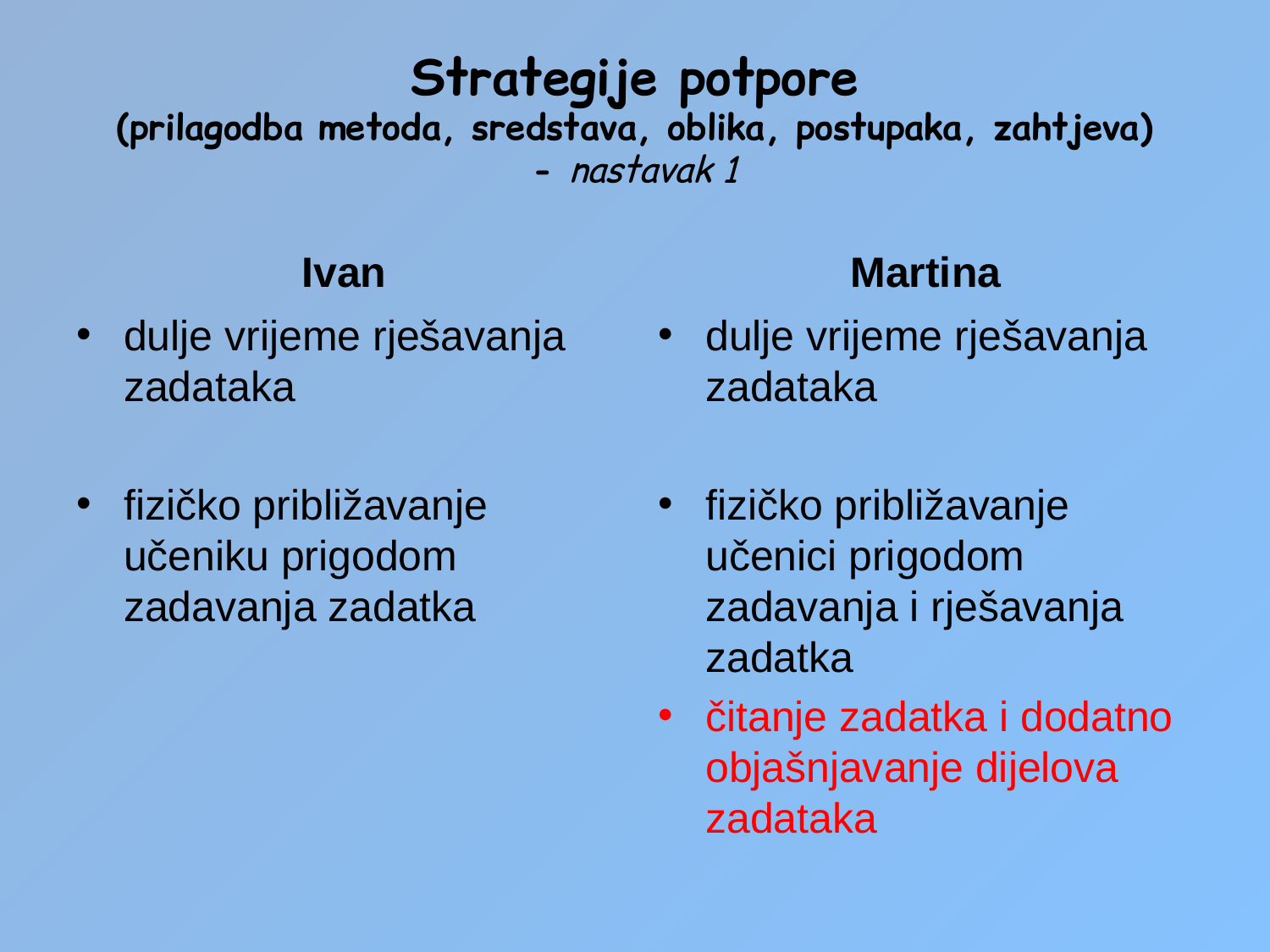

# Strategije potpore (prilagodba metoda, sredstava, oblika, postupaka, zahtjeva) - nastavak 1
Ivan
Martina
dulje vrijeme rješavanja zadataka

fizičko približavanje učeniku prigodom zadavanja zadatka
dulje vrijeme rješavanja zadataka

fizičko približavanje učenici prigodom zadavanja i rješavanja zadatka
čitanje zadatka i dodatno objašnjavanje dijelova zadataka